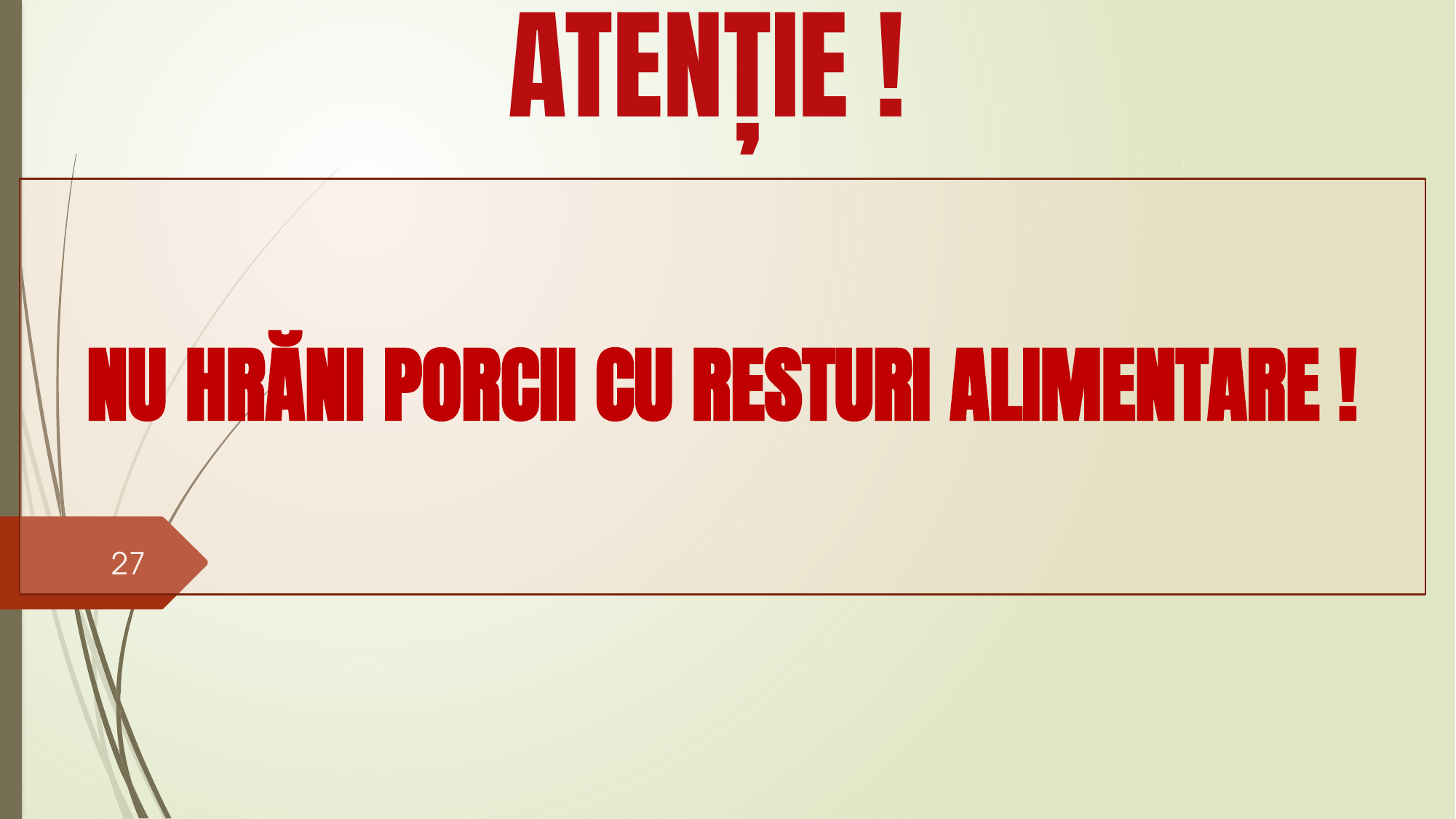

ATENȚIE !
NU HRĂNI PORCII CU RESTURI ALIMENTARE !
27